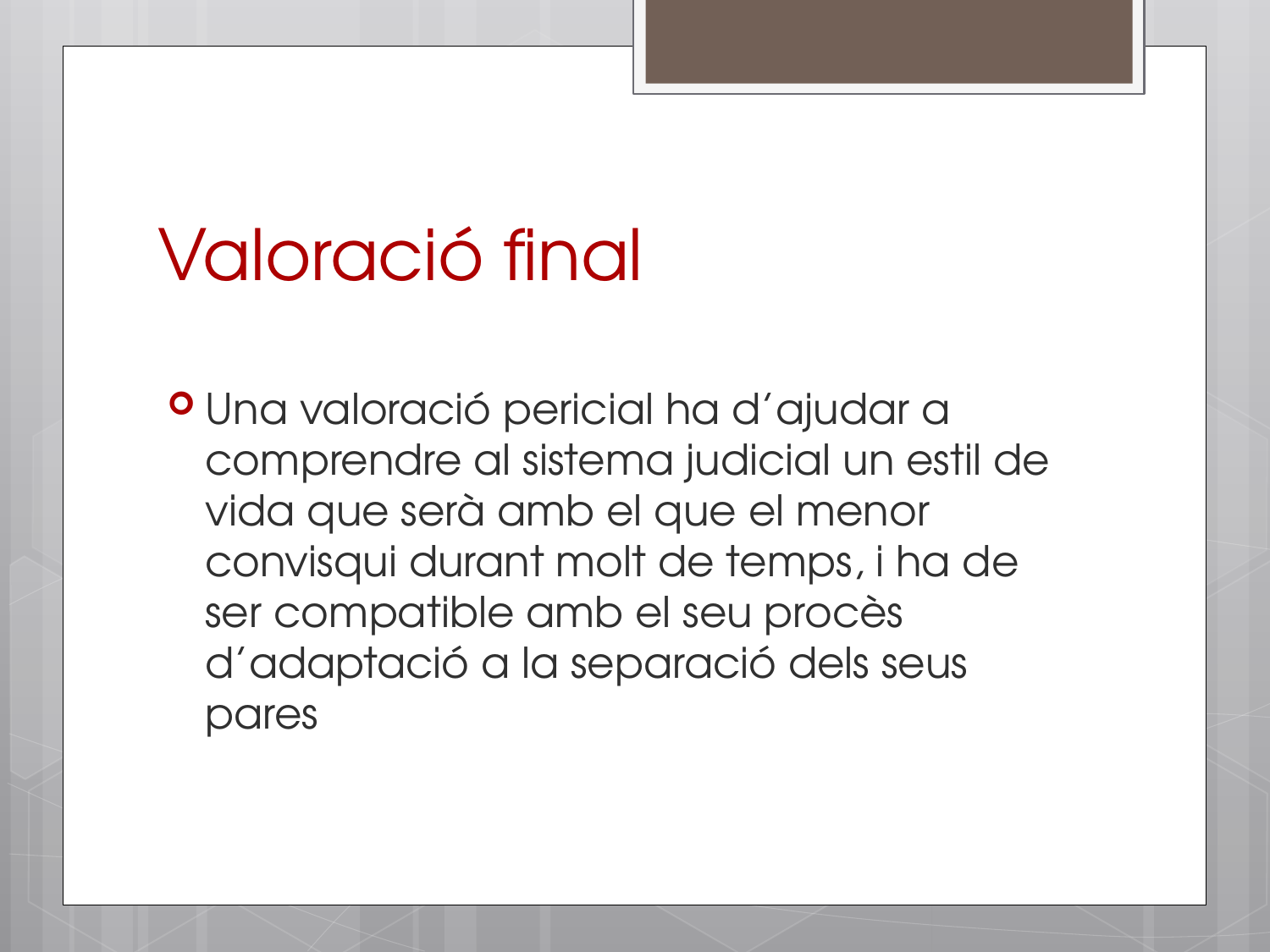

# Valoració final
Una valoració pericial ha d’ajudar a comprendre al sistema judicial un estil de vida que serà amb el que el menor convisqui durant molt de temps, i ha de ser compatible amb el seu procès d’adaptació a la separació dels seus pares